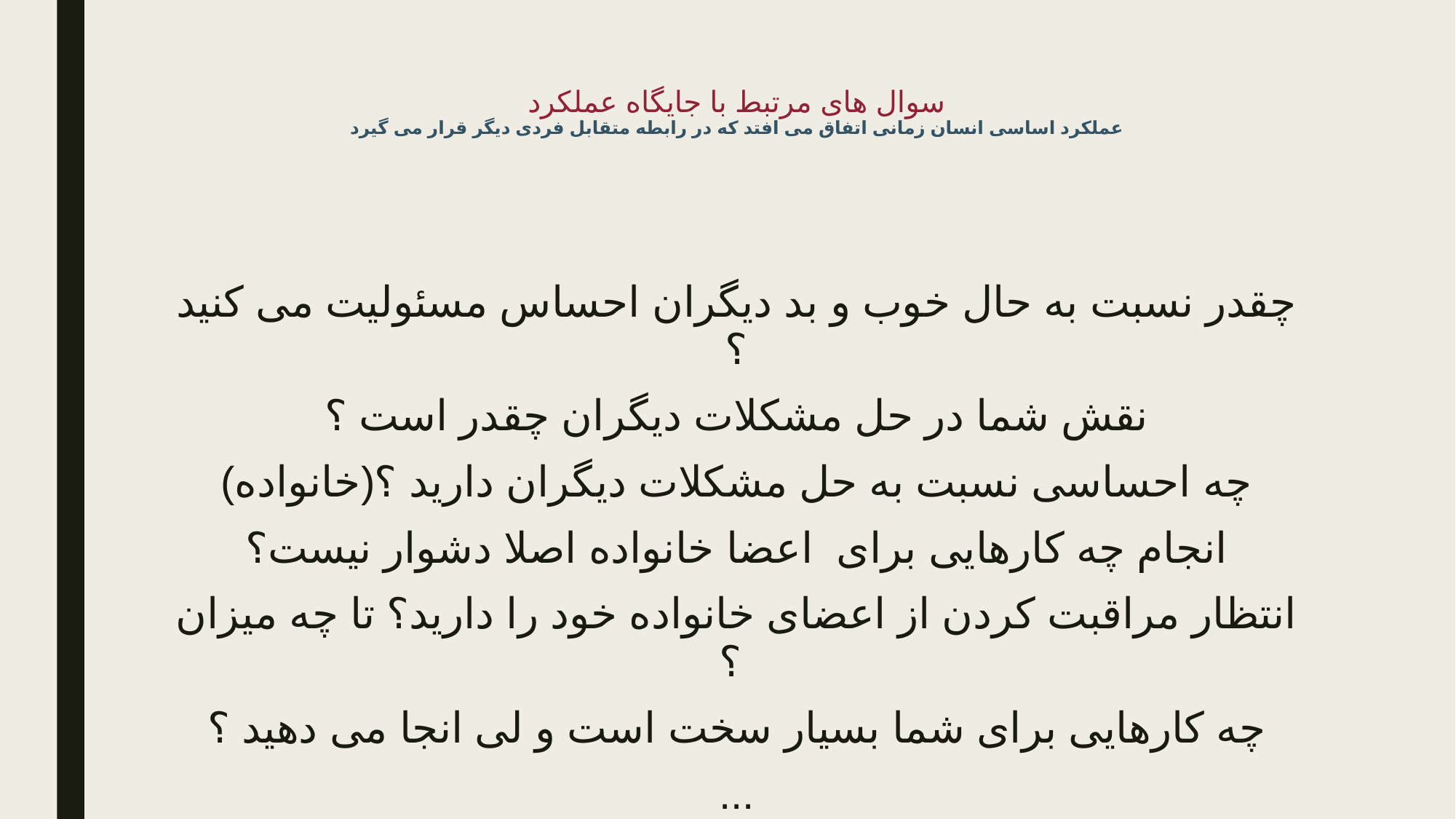

# سوال های مرتبط با جایگاه عملکرد عملکرد اساسی انسان زمانی اتفاق می افتد که در رابطه متقابل فردی دیگر قرار می گیرد
چقدر نسبت به حال خوب و بد دیگران احساس مسئولیت می کنید ؟
نقش شما در حل مشکلات دیگران چقدر است ؟
چه احساسی نسبت به حل مشکلات دیگران دارید ؟(خانواده)
انجام چه کارهایی برای  اعضا خانواده اصلا دشوار نیست؟
انتظار مراقبت کردن از اعضای خانواده خود را دارید؟ تا چه میزان ؟
چه کارهایی برای شما بسیار سخت است و لی انجا می دهید ؟
...